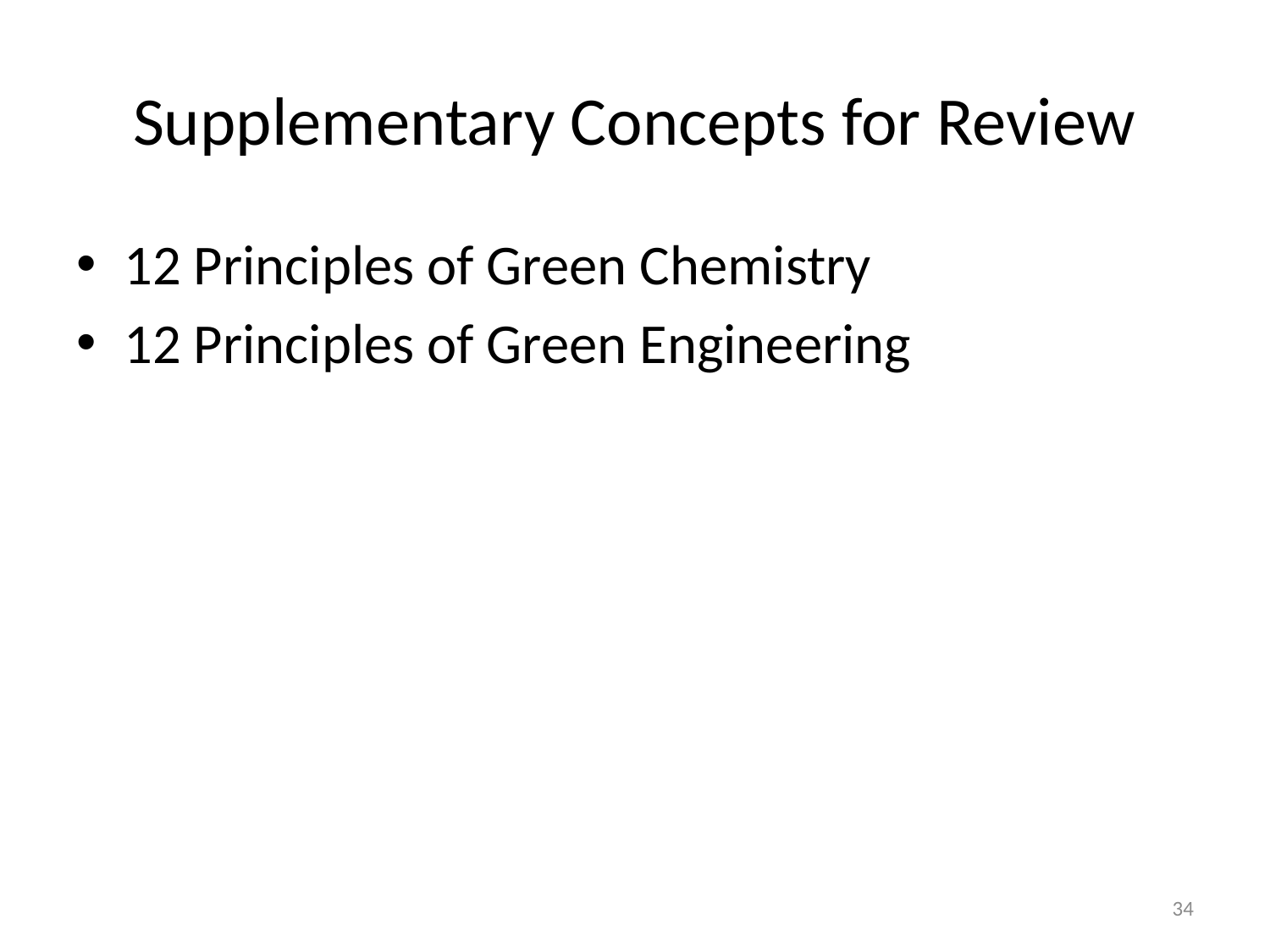

# Supplementary Concepts for Review
12 Principles of Green Chemistry
12 Principles of Green Engineering
34